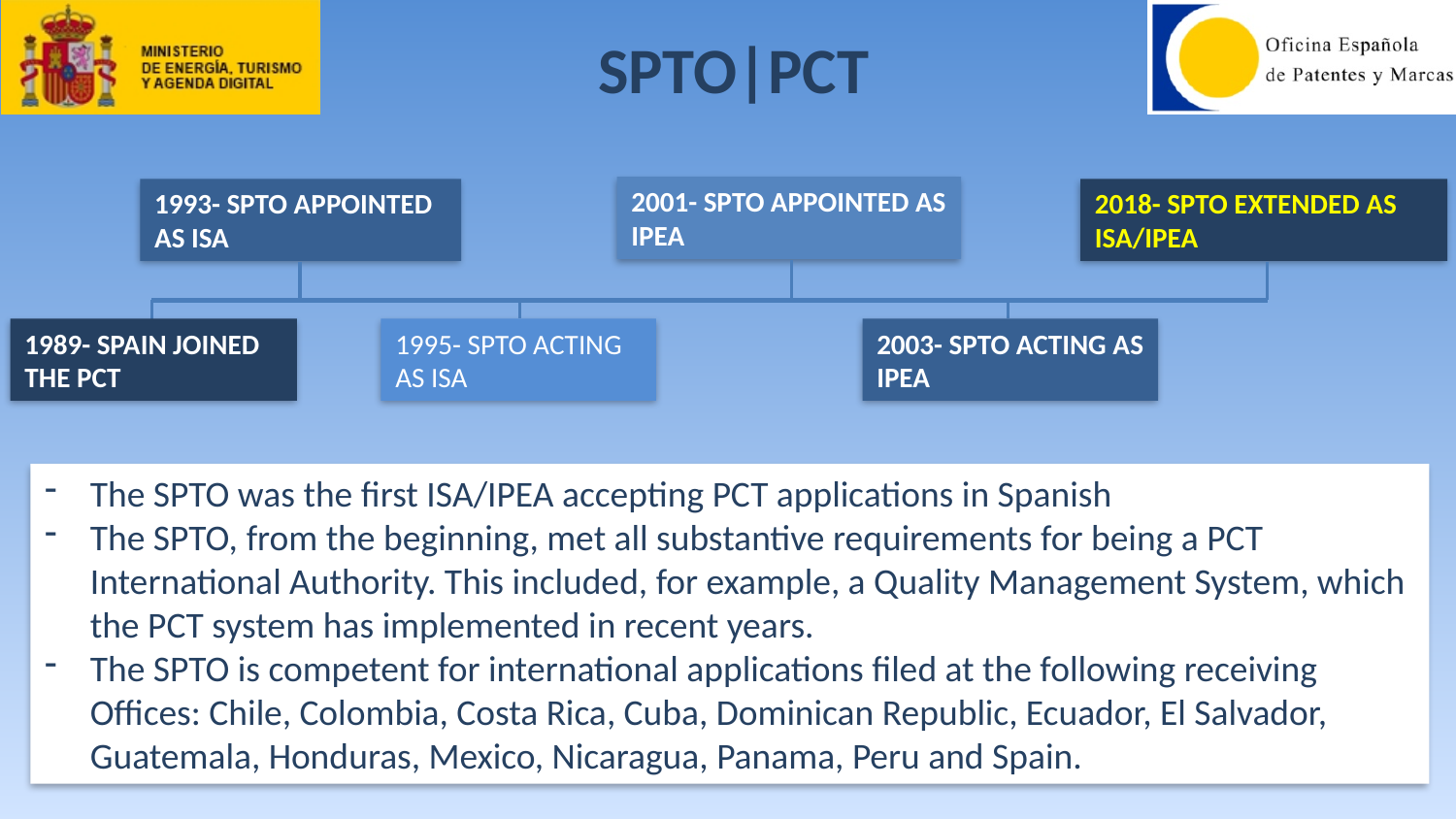

# SPTO|PCT
2001- SPTO APPOINTED AS IPEA
2018- SPTO EXTENDED AS ISA/IPEA
1993- SPTO APPOINTED AS ISA
1989- SPAIN JOINED THE PCT
2003- SPTO ACTING AS IPEA
1995- SPTO ACTING AS ISA
The SPTO was the first ISA/IPEA accepting PCT applications in Spanish
The SPTO, from the beginning, met all substantive requirements for being a PCT International Authority. This included, for example, a Quality Management System, which the PCT system has implemented in recent years.
The SPTO is competent for international applications filed at the following receiving Offices: Chile, Colombia, Costa Rica, Cuba, Dominican Republic, Ecuador, El Salvador, Guatemala, Honduras, Mexico, Nicaragua, Panama, Peru and Spain.